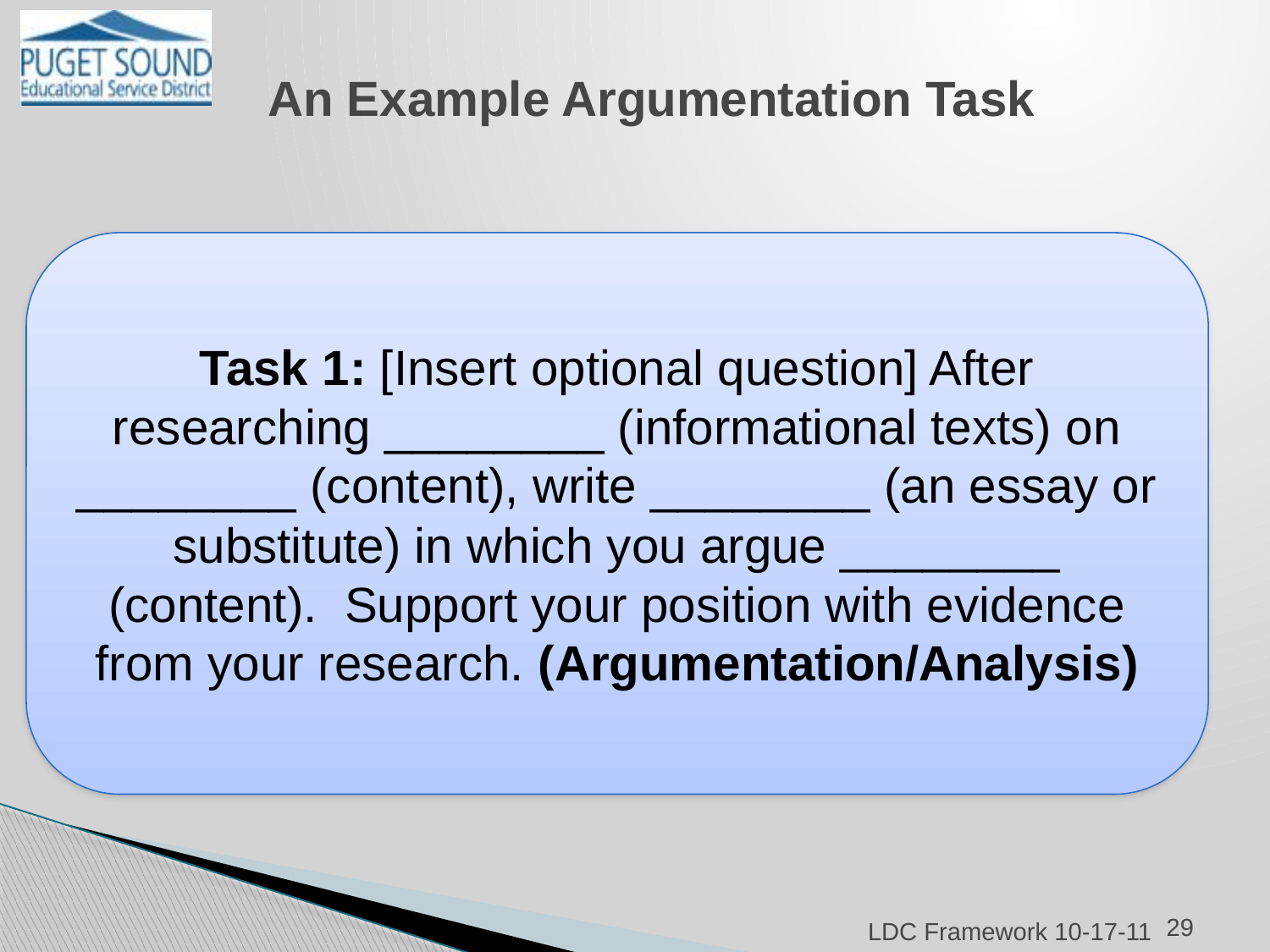

# An Example Argumentation Task
Task 1: [Insert optional question] After researching ________ (informational texts) on ________ (content), write ________ (an essay or substitute) in which you argue ________ (content).  Support your position with evidence from your research. (Argumentation/Analysis)
29
LDC Framework 10-17-11